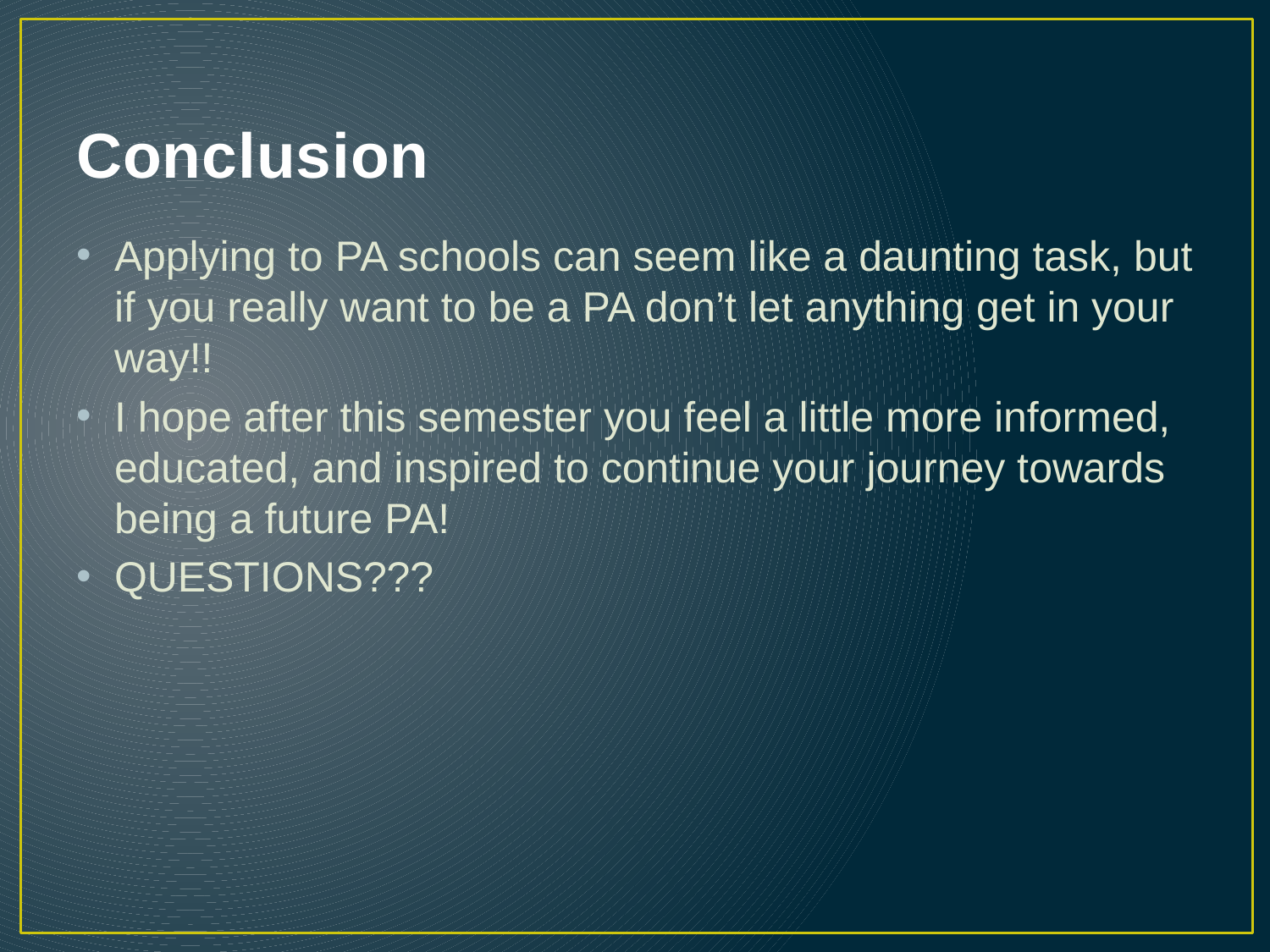

# Conclusion
Applying to PA schools can seem like a daunting task, but if you really want to be a PA don’t let anything get in your way!!
I hope after this semester you feel a little more informed, educated, and inspired to continue your journey towards being a future PA!
QUESTIONS???